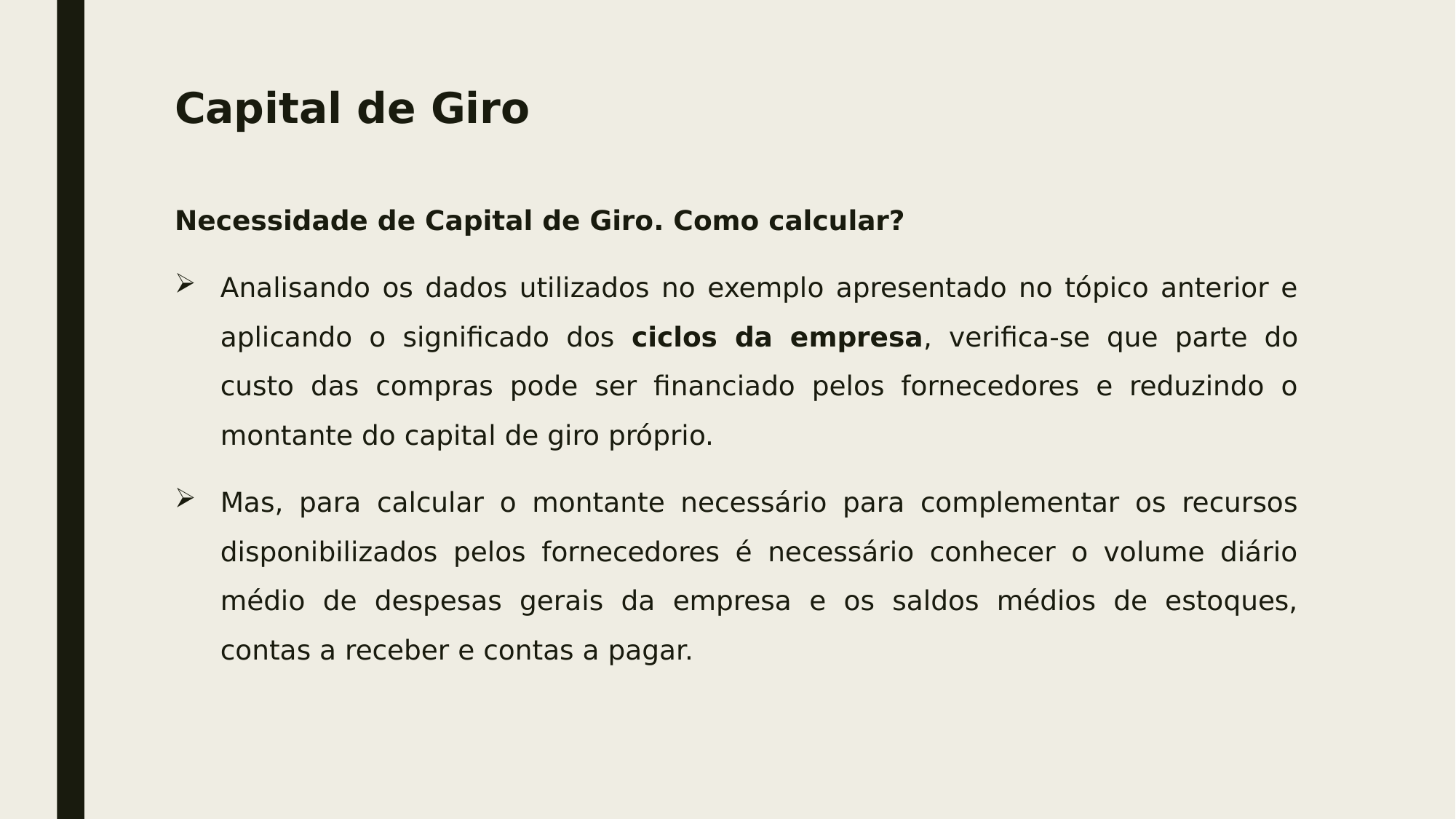

# Capital de Giro
Necessidade de Capital de Giro. Como calcular?
Analisando os dados utilizados no exemplo apresentado no tópico anterior e aplicando o significado dos ciclos da empresa, verifica-se que parte do custo das compras pode ser financiado pelos fornecedores e reduzindo o montante do capital de giro próprio.
Mas, para calcular o montante necessário para complementar os recursos disponibilizados pelos fornecedores é necessário conhecer o volume diário médio de despesas gerais da empresa e os saldos médios de estoques, contas a receber e contas a pagar.